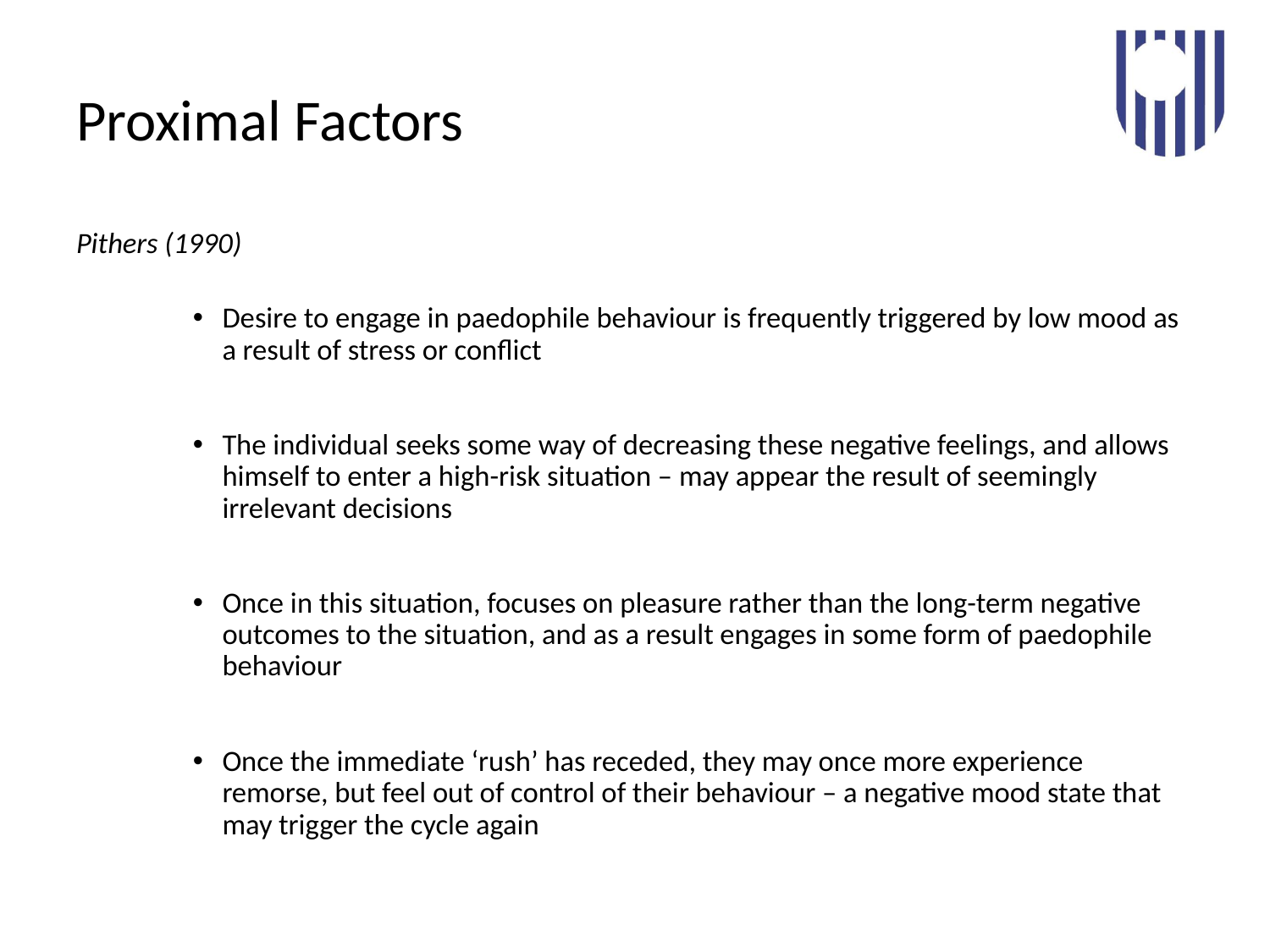

# Proximal Factors
Pithers (1990)

Desire to engage in paedophile behaviour is frequently triggered by low mood as a result of stress or conflict

The individual seeks some way of decreasing these negative feelings, and allows himself to enter a high-risk situation – may appear the result of seemingly irrelevant decisions

Once in this situation, focuses on pleasure rather than the long-term negative outcomes to the situation, and as a result engages in some form of paedophile behaviour

Once the immediate ‘rush’ has receded, they may once more experience remorse, but feel out of control of their behaviour – a negative mood state that may trigger the cycle again